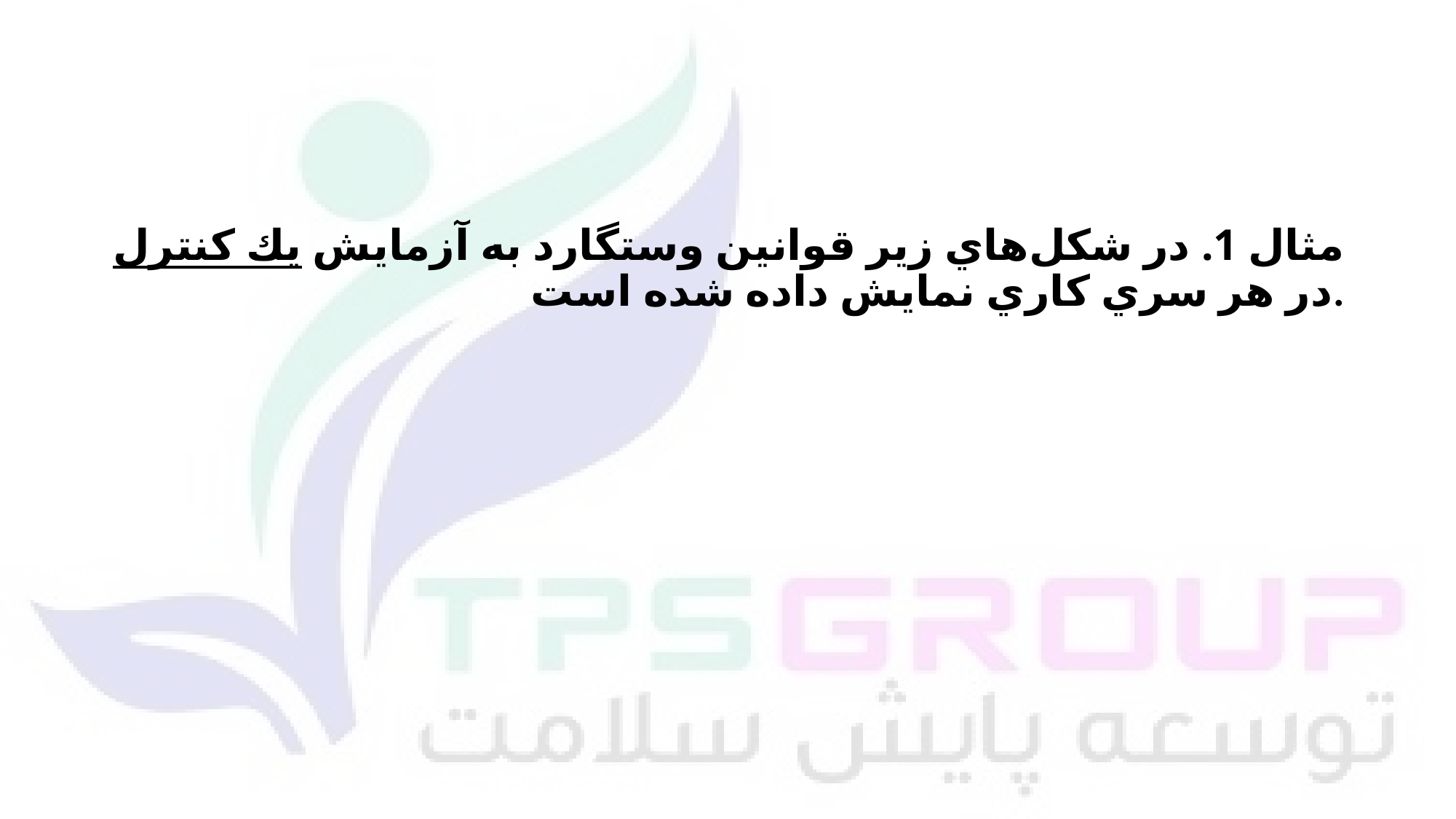

#
مثال 1. در شكل‌هاي زير قوانين وستگارد به آزمايش يك كنترل در هر سري كاري نمايش داده شده است.